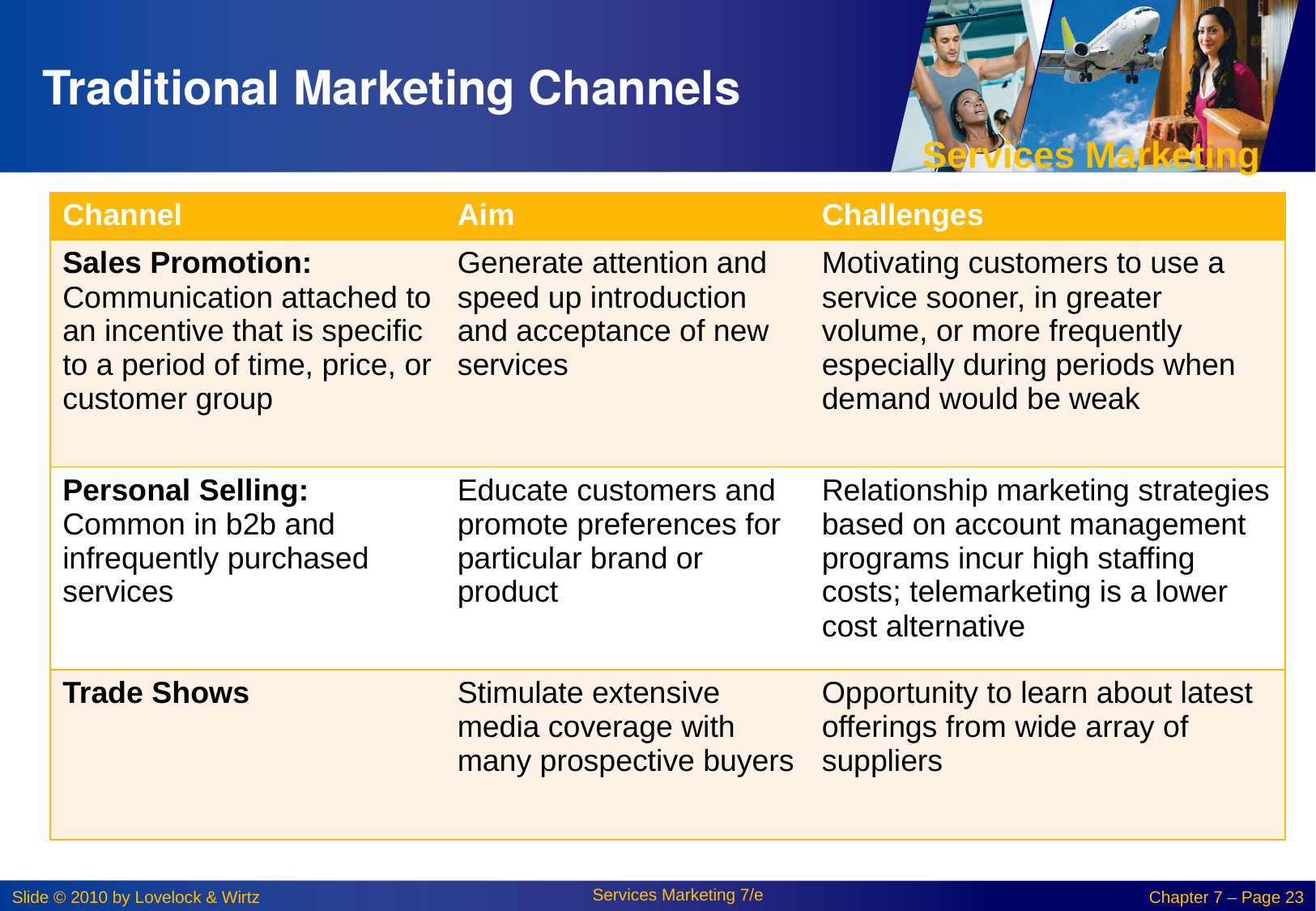

# Traditional Marketing Channels
| Channel | Aim | Challenges |
| --- | --- | --- |
| Sales Promotion: Communication attached to an incentive that is specific to a period of time, price, or customer group | Generate attention and speed up introduction and acceptance of new services | Motivating customers to use a service sooner, in greater volume, or more frequently especially during periods when demand would be weak |
| Personal Selling: Common in b2b and infrequently purchased services | Educate customers and promote preferences for particular brand or product | Relationship marketing strategies based on account management programs incur high staffing costs; telemarketing is a lower cost alternative |
| Trade Shows | Stimulate extensive media coverage with many prospective buyers | Opportunity to learn about latest offerings from wide array of suppliers |